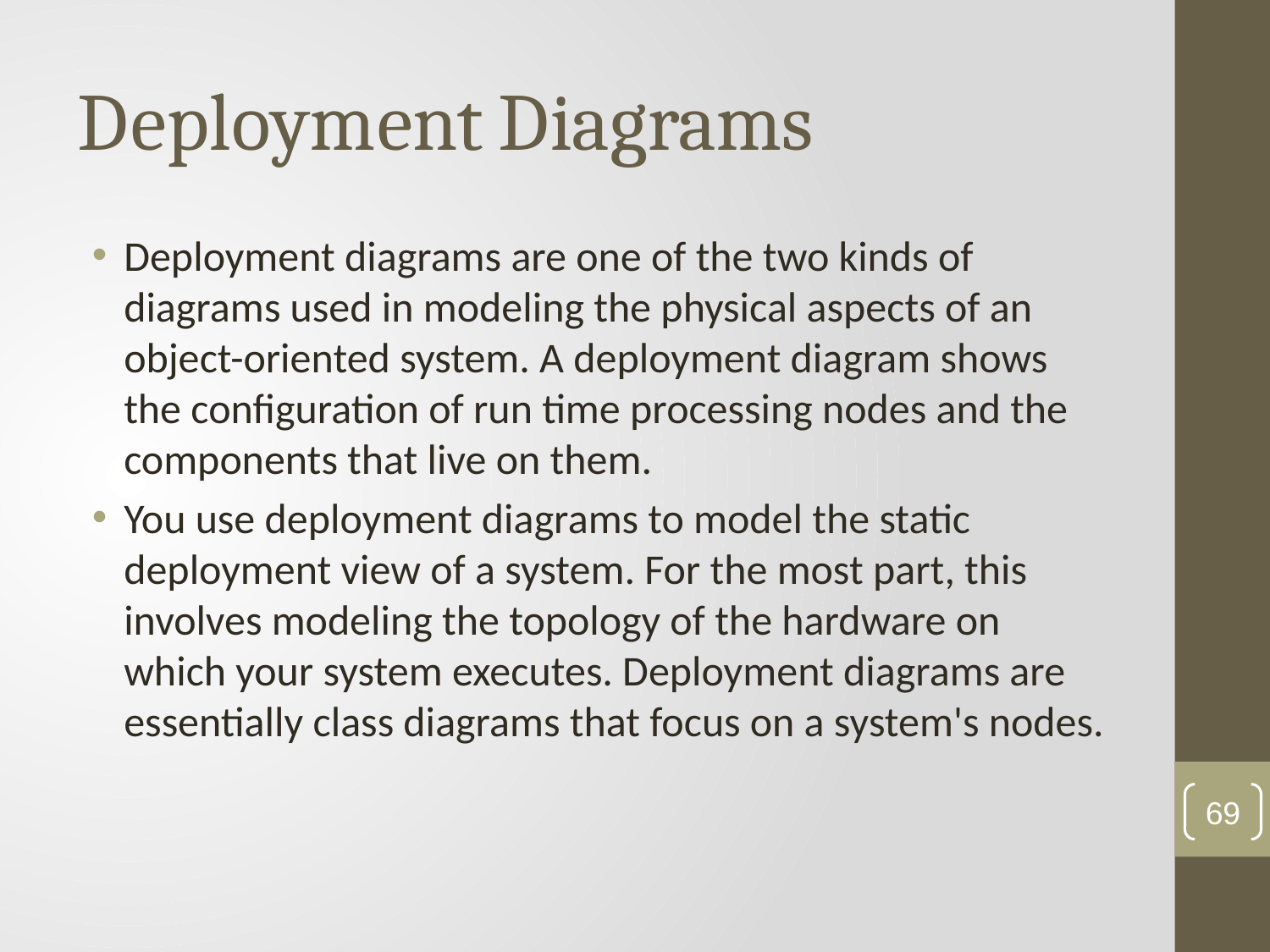

# Deployment Diagrams
Deployment diagrams are one of the two kinds of diagrams used in modeling the physical aspects of an object-oriented system. A deployment diagram shows the configuration of run time processing nodes and the components that live on them.
You use deployment diagrams to model the static deployment view of a system. For the most part, this involves modeling the topology of the hardware on which your system executes. Deployment diagrams are essentially class diagrams that focus on a system's nodes.

69